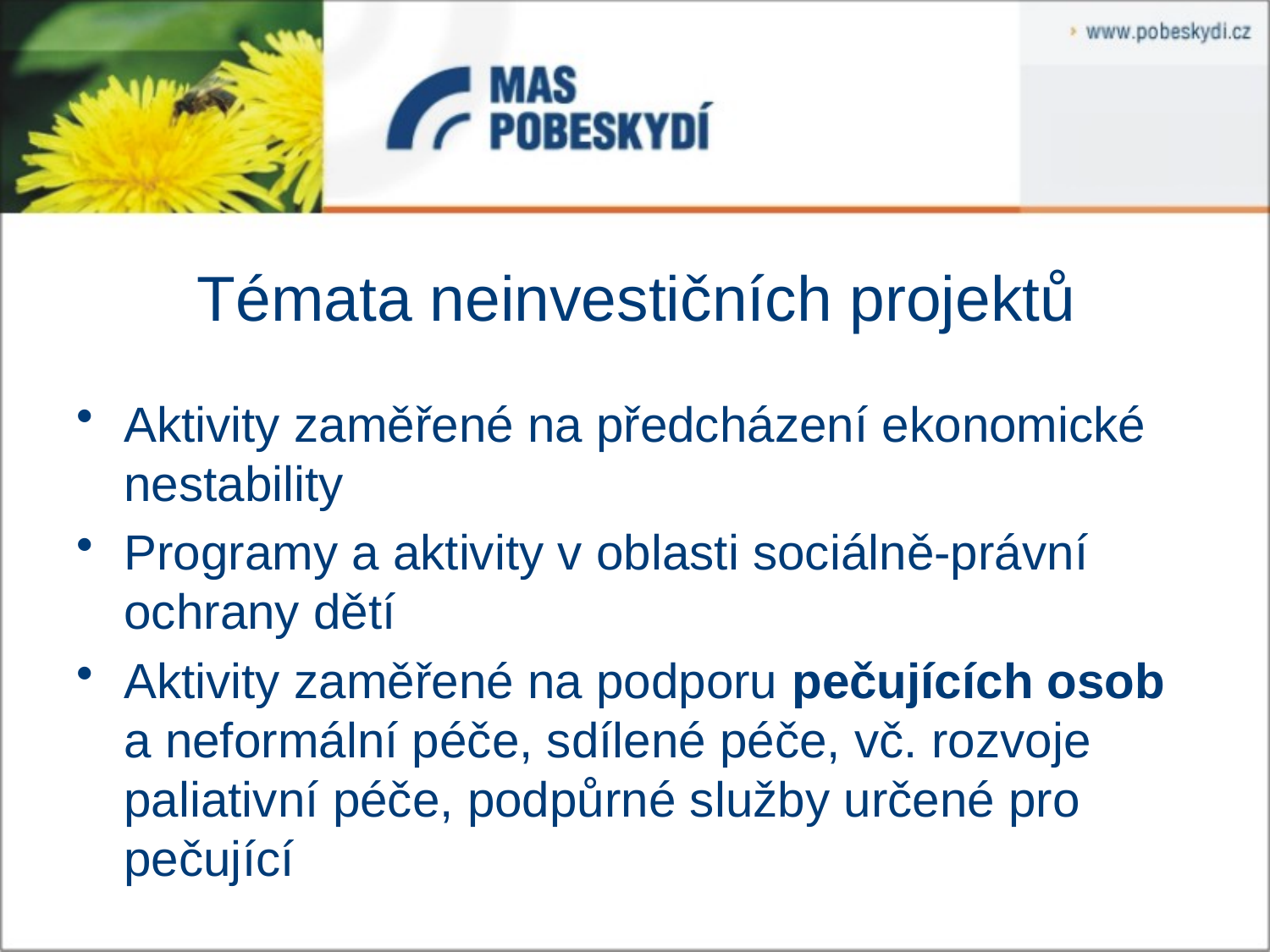

# Témata neinvestičních projektů
Aktivity zaměřené na předcházení ekonomické nestability
Programy a aktivity v oblasti sociálně-právní ochrany dětí
Aktivity zaměřené na podporu pečujících osob a neformální péče, sdílené péče, vč. rozvoje paliativní péče, podpůrné služby určené pro pečující